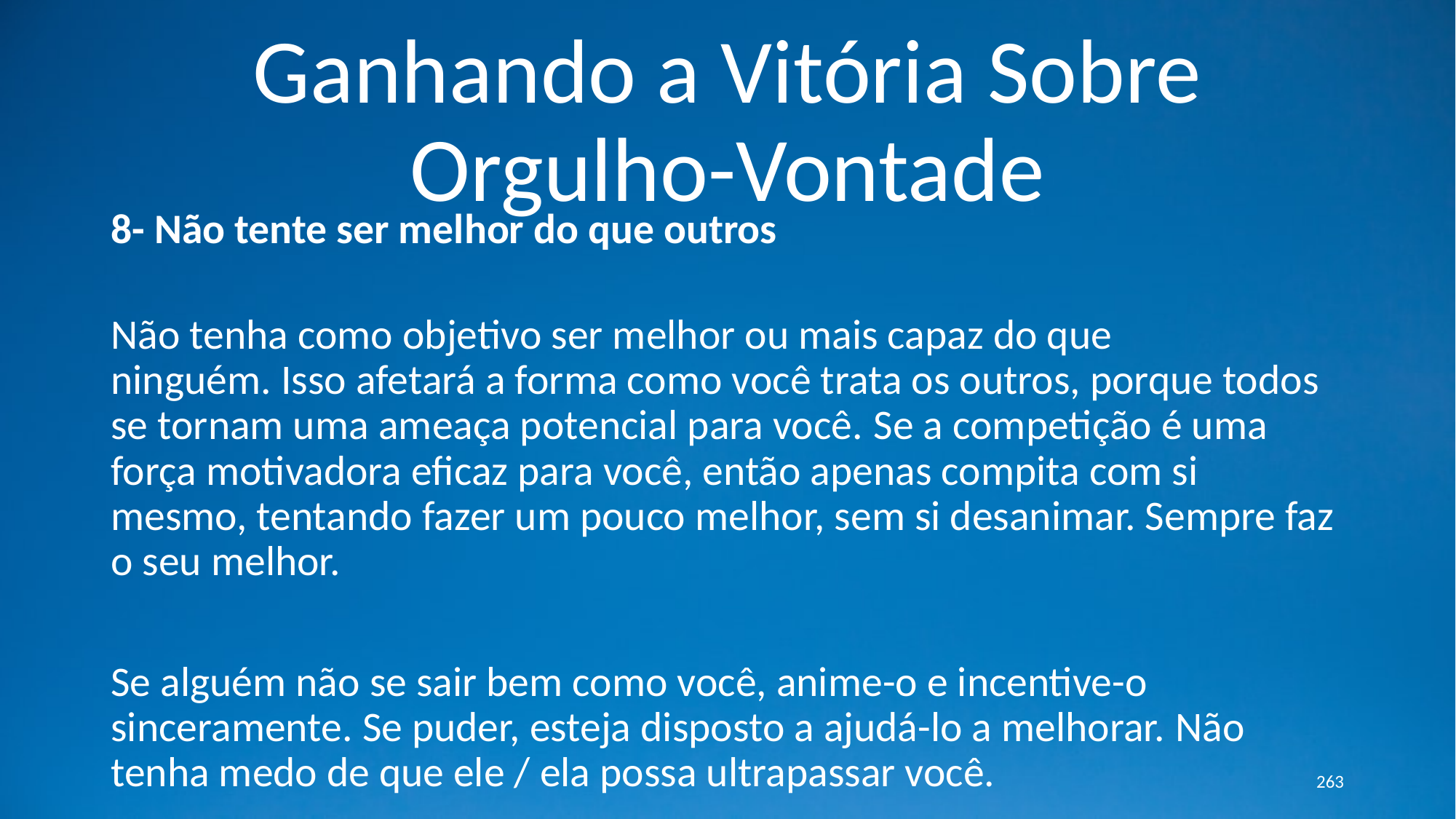

# Ganhando a Vitória Sobre Orgulho-Vontade
8- Não tente ser melhor do que outros
Não tenha como objetivo ser melhor ou mais capaz do que ninguém. Isso afetará a forma como você trata os outros, porque todos se tornam uma ameaça potencial para você. Se a competição é uma força motivadora eficaz para você, então apenas compita com si mesmo, tentando fazer um pouco melhor, sem si desanimar. Sempre faz o seu melhor.

Se alguém não se sair bem como você, anime-o e incentive-o sinceramente. Se puder, esteja disposto a ajudá-lo a melhorar. Não tenha medo de que ele / ela possa ultrapassar você.
263